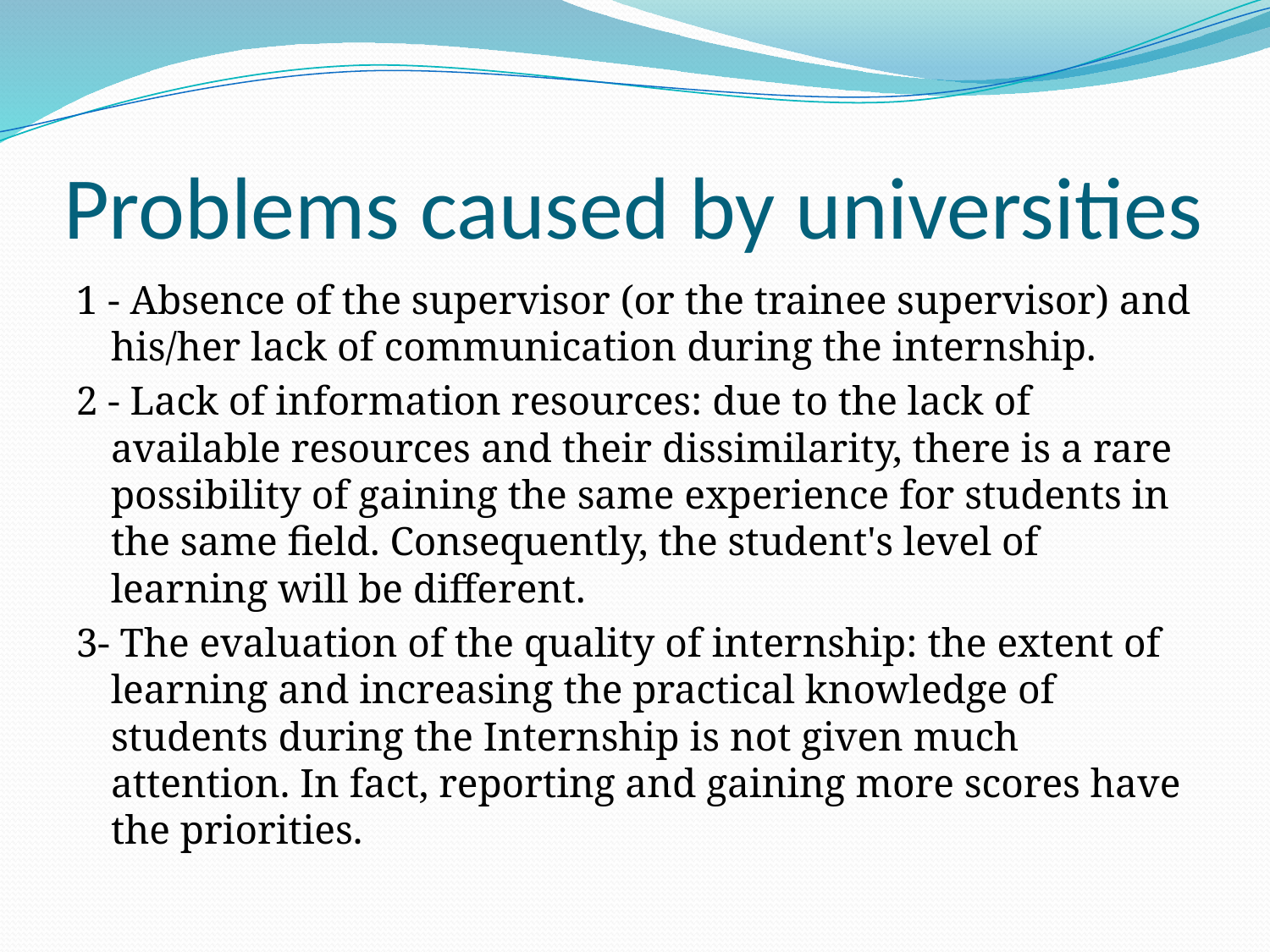

# Problems caused by universities
1 - Absence of the supervisor (or the trainee supervisor) and his/her lack of communication during the internship.
2 - Lack of information resources: due to the lack of available resources and their dissimilarity, there is a rare possibility of gaining the same experience for students in the same field. Consequently, the student's level of learning will be different.
3- The evaluation of the quality of internship: the extent of learning and increasing the practical knowledge of students during the Internship is not given much attention. In fact, reporting and gaining more scores have the priorities.